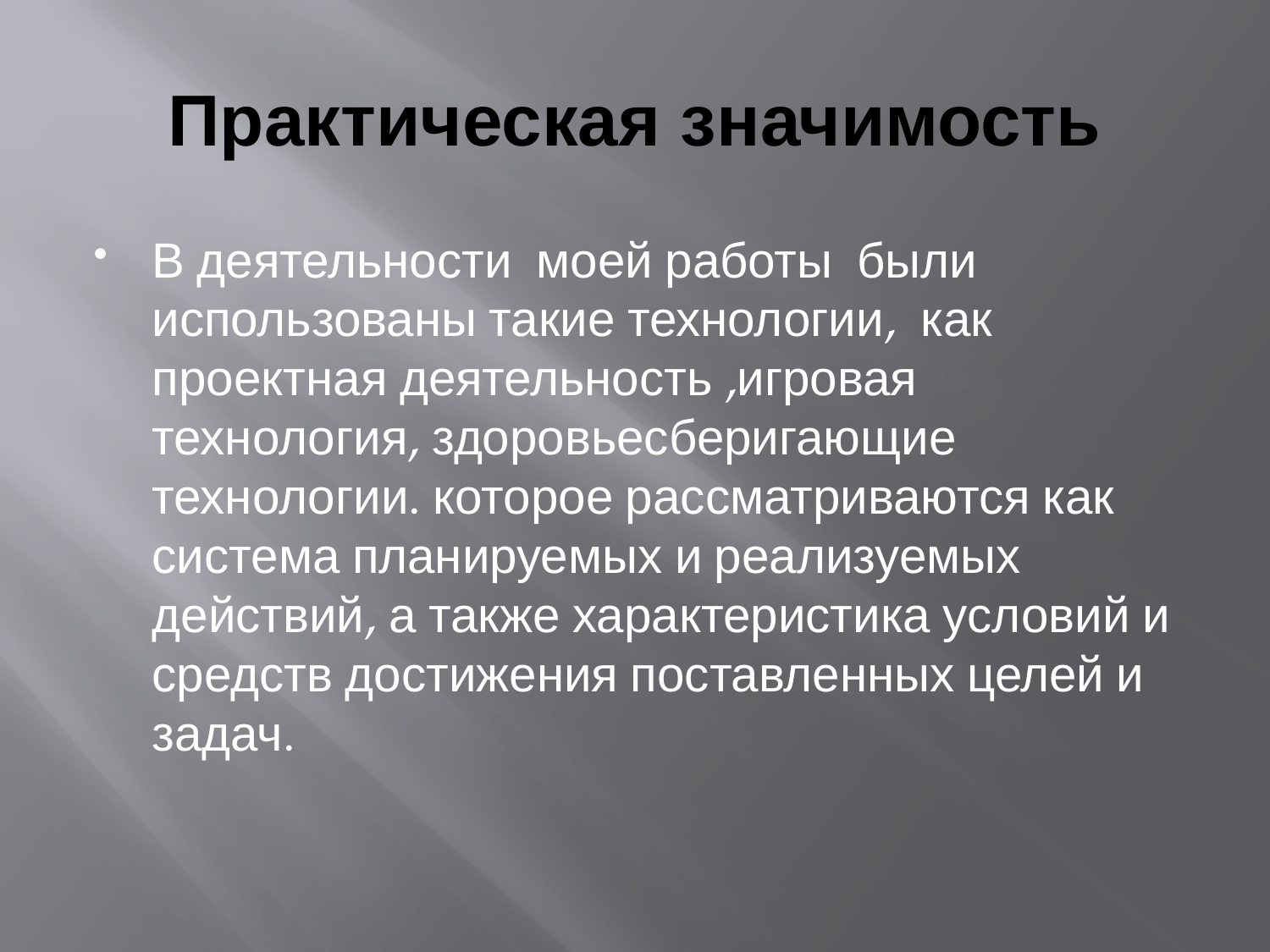

# Практическая значимость
В деятельности  моей работы  были использованы такие технологии,  как проектная деятельность ,игровая технология, здоровьесберигающие технологии. которое рассматриваются как система планируемых и реализуемых действий, а также характеристика условий и средств достижения поставленных целей и задач.